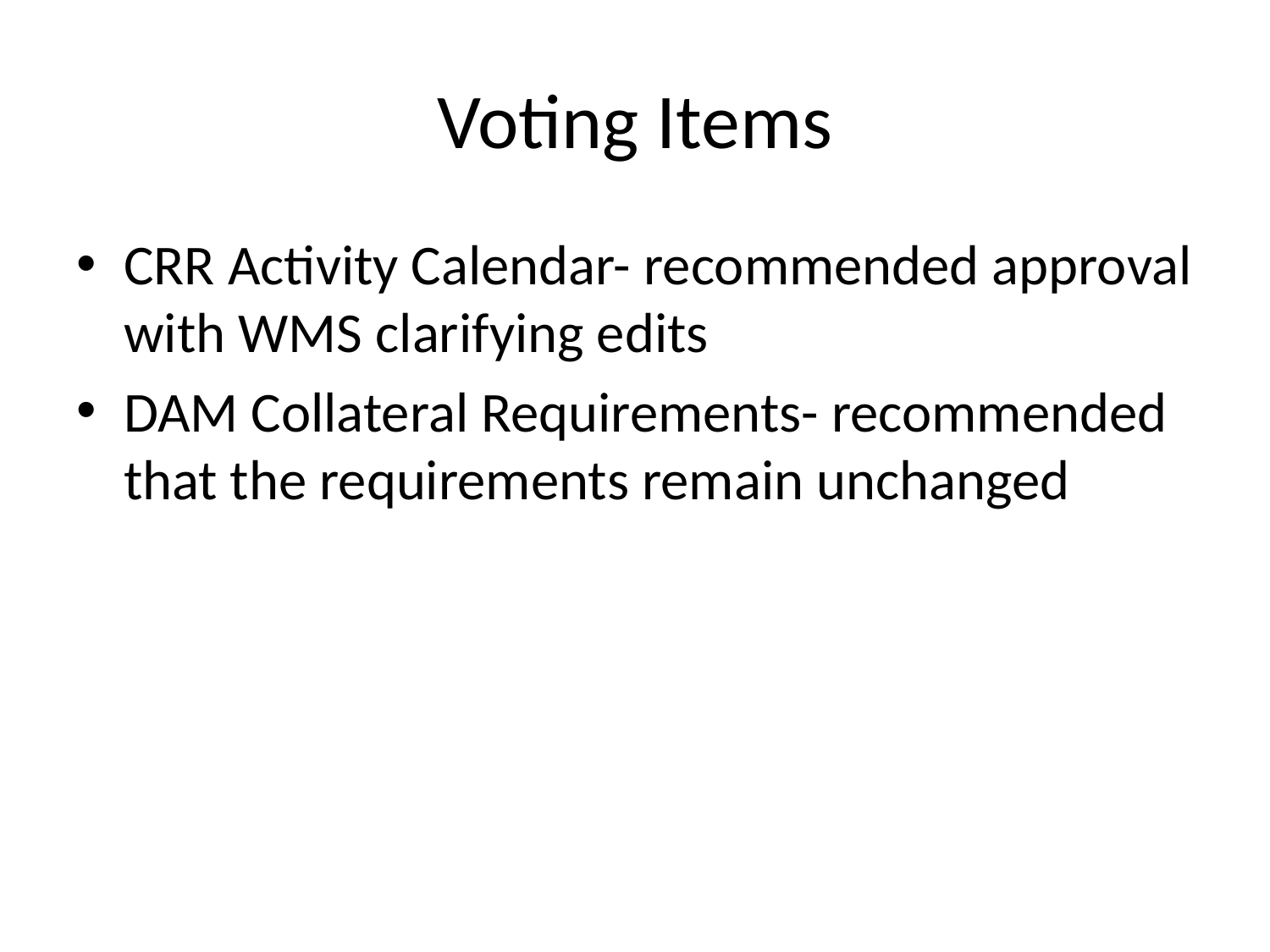

# Voting Items
CRR Activity Calendar- recommended approval with WMS clarifying edits
DAM Collateral Requirements- recommended that the requirements remain unchanged